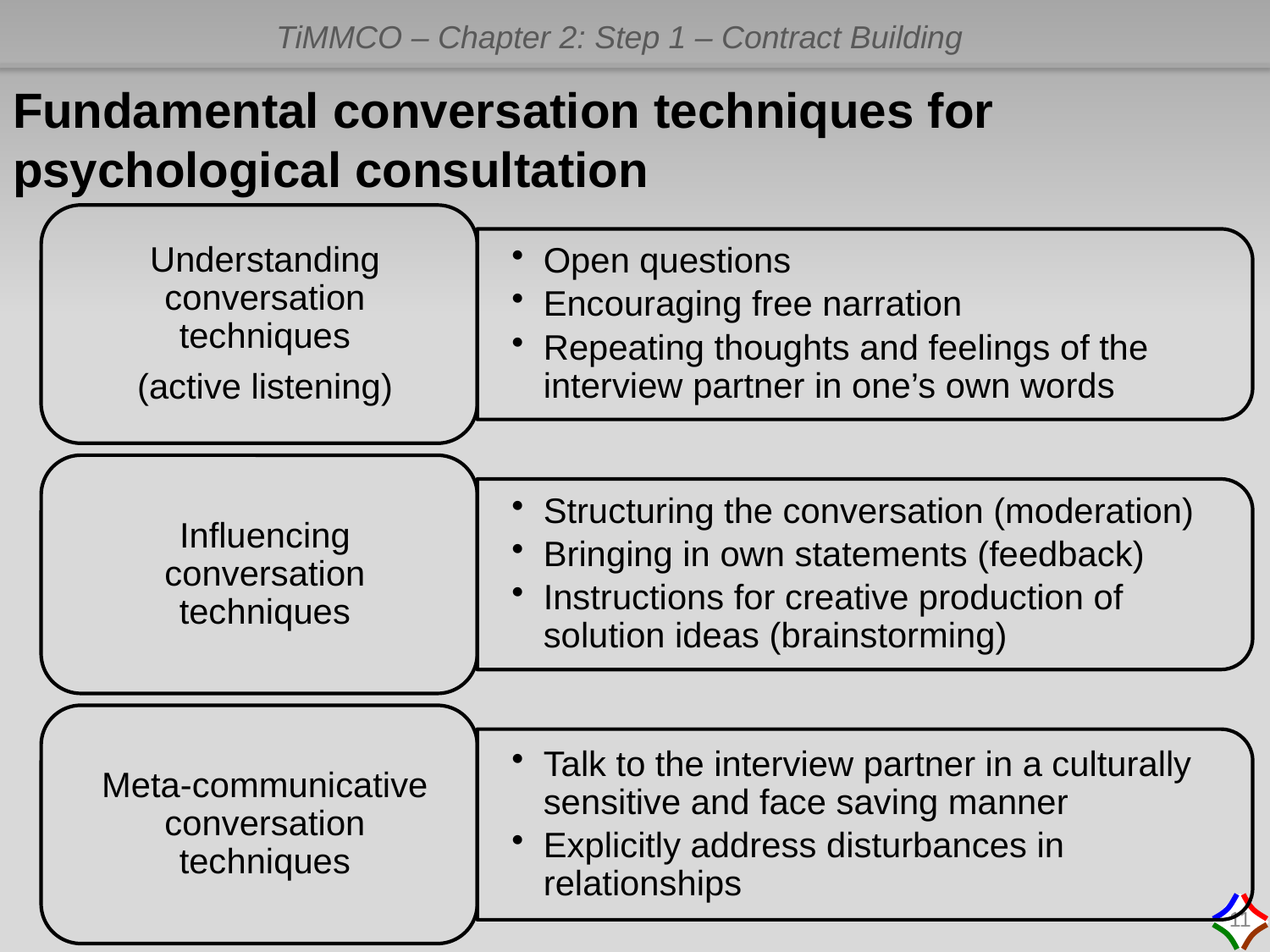

# Fundamental conversation techniques for psychological consultation
Open questions
Encouraging free narration
Repeating thoughts and feelings of the interview partner in one’s own words
Understanding conversation techniques
(active listening)
Structuring the conversation (moderation)
Bringing in own statements (feedback)
Instructions for creative production of solution ideas (brainstorming)
Influencing conversation techniques
Talk to the interview partner in a culturally sensitive and face saving manner
Explicitly address disturbances in relationships
Meta-communicative conversation techniques
11